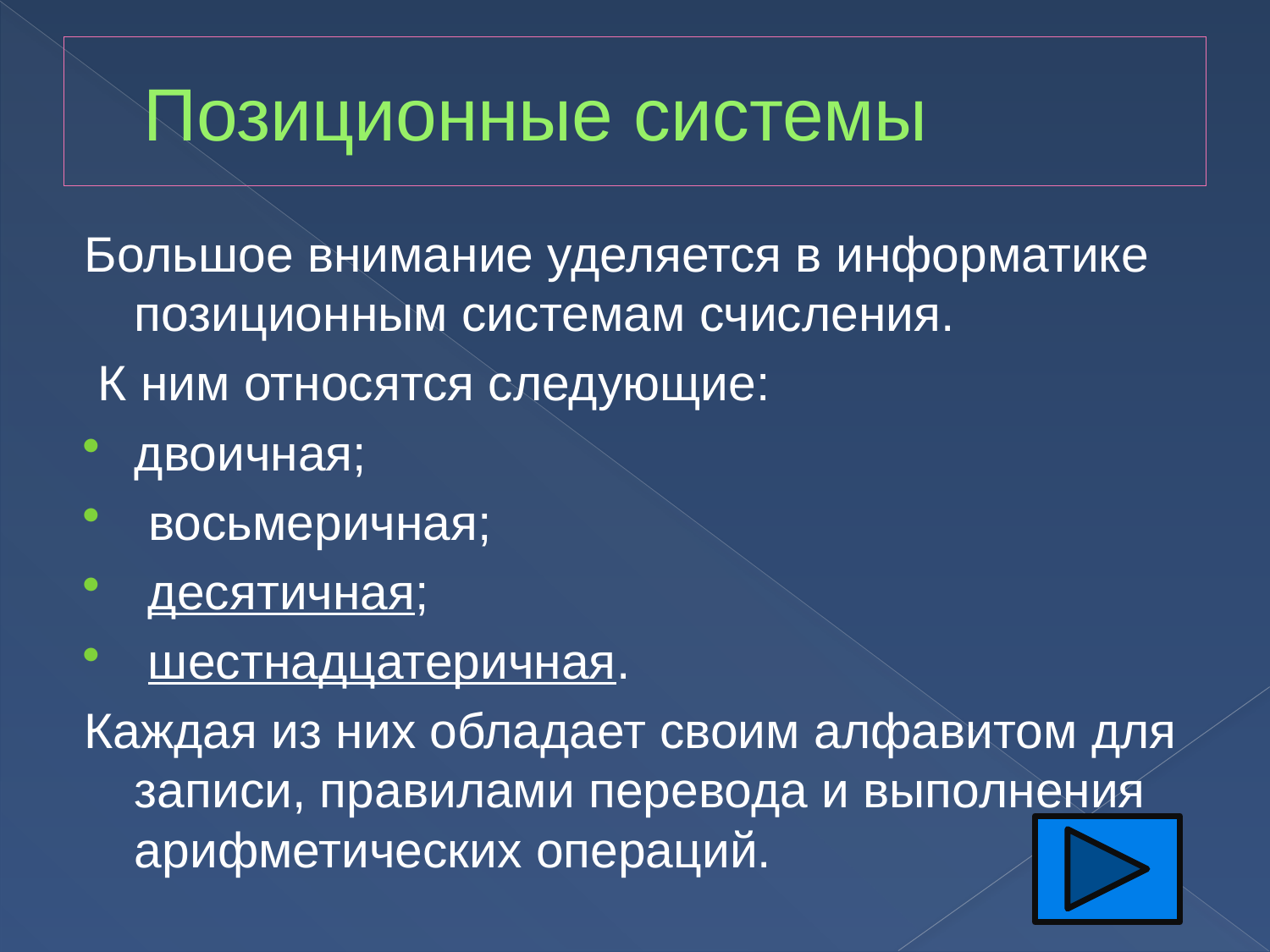

# Позиционные системы
Большое внимание уделяется в информатике позиционным системам счисления.
 К ним относятся следующие:
двоичная;
 восьмеричная;
 десятичная;
 шестнадцатеричная.
Каждая из них обладает своим алфавитом для записи, правилами перевода и выполнения арифметических операций.